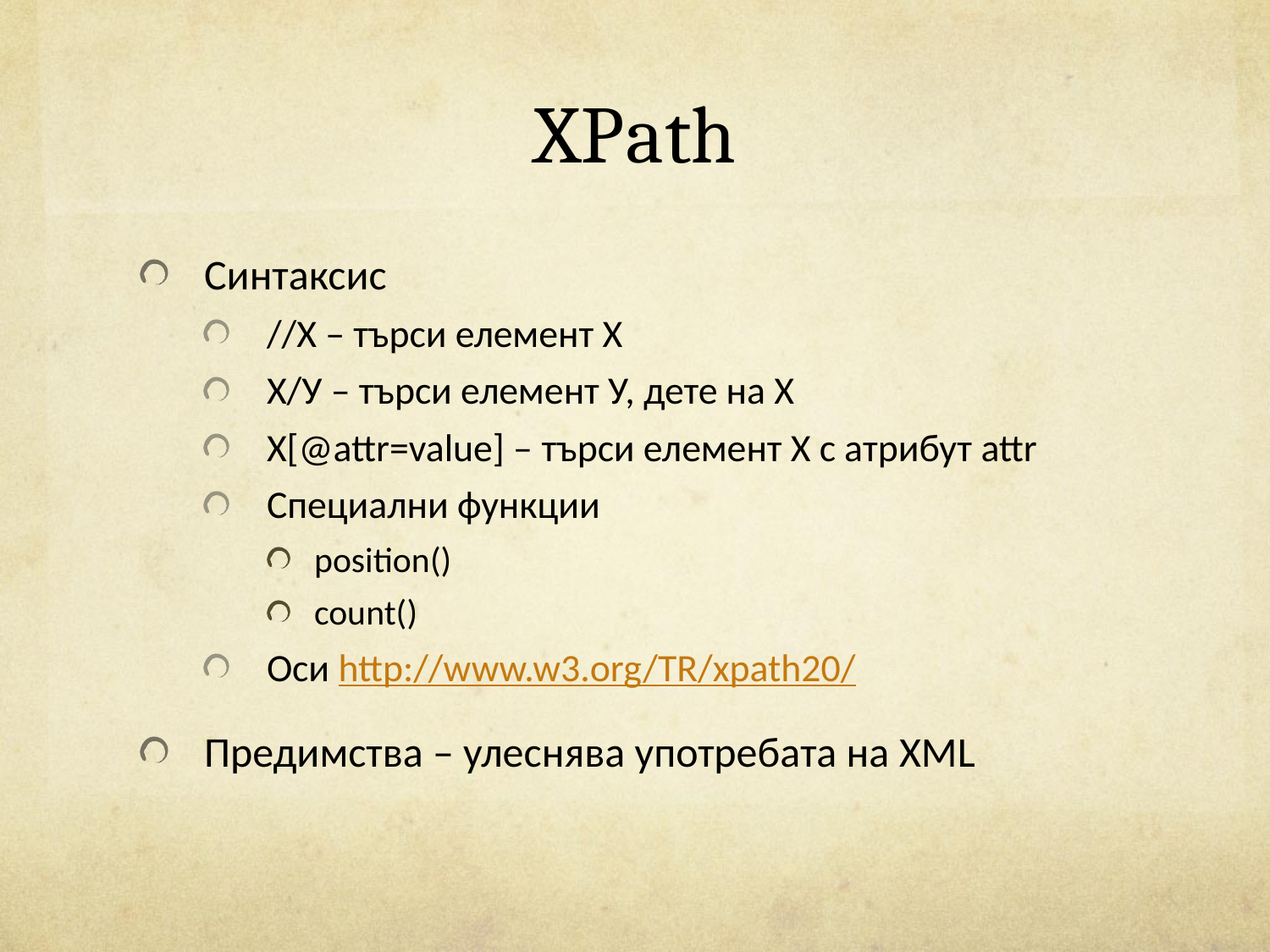

# XPath
Синтаксис
//Х – търси елемент Х
Х/У – търси елемент У, дете на Х
Х[@attr=value] – търси елемент Х с атрибут attr
Специални функции
position()
count()
Оси http://www.w3.org/TR/xpath20/
Предимства – улеснява употребата на XML